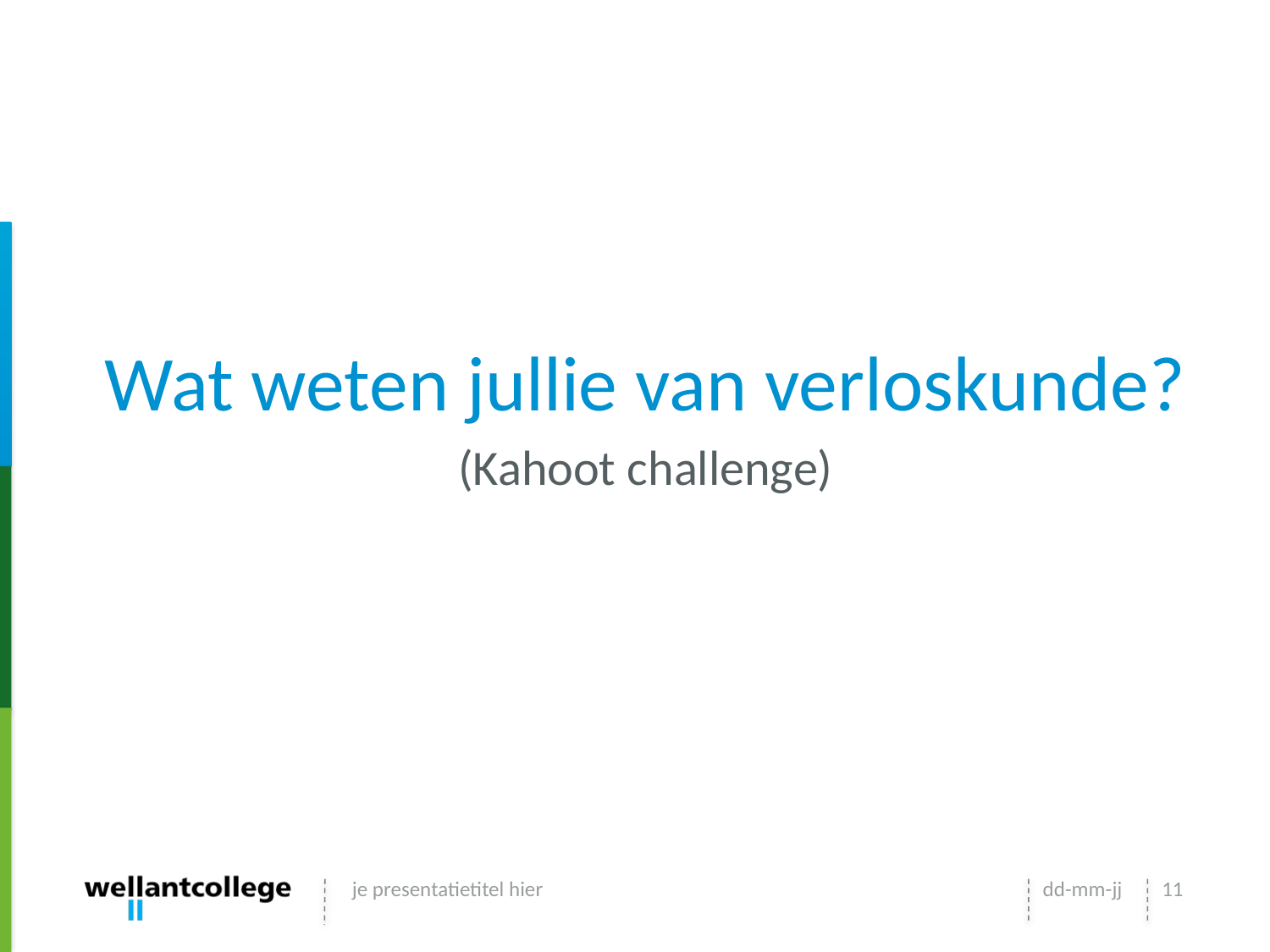

#

Wat weten jullie van verloskunde?
(Kahoot challenge)
je presentatietitel hier
dd-mm-jj
11